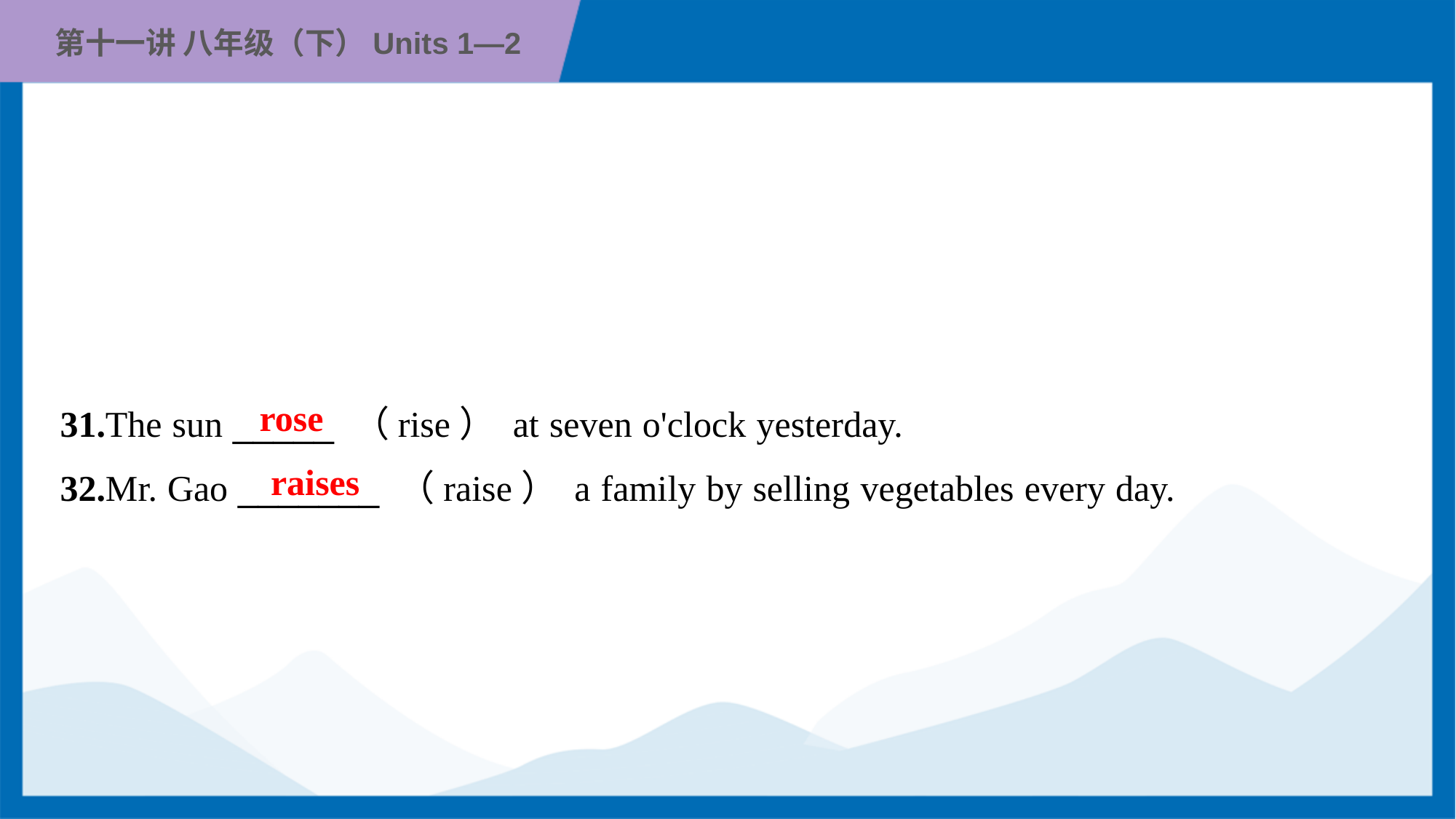

rose
31.The sun _____ （rise） at seven o'clock yesterday.
32.Mr. Gao _______ （raise） a family by selling vegetables every day.
raises